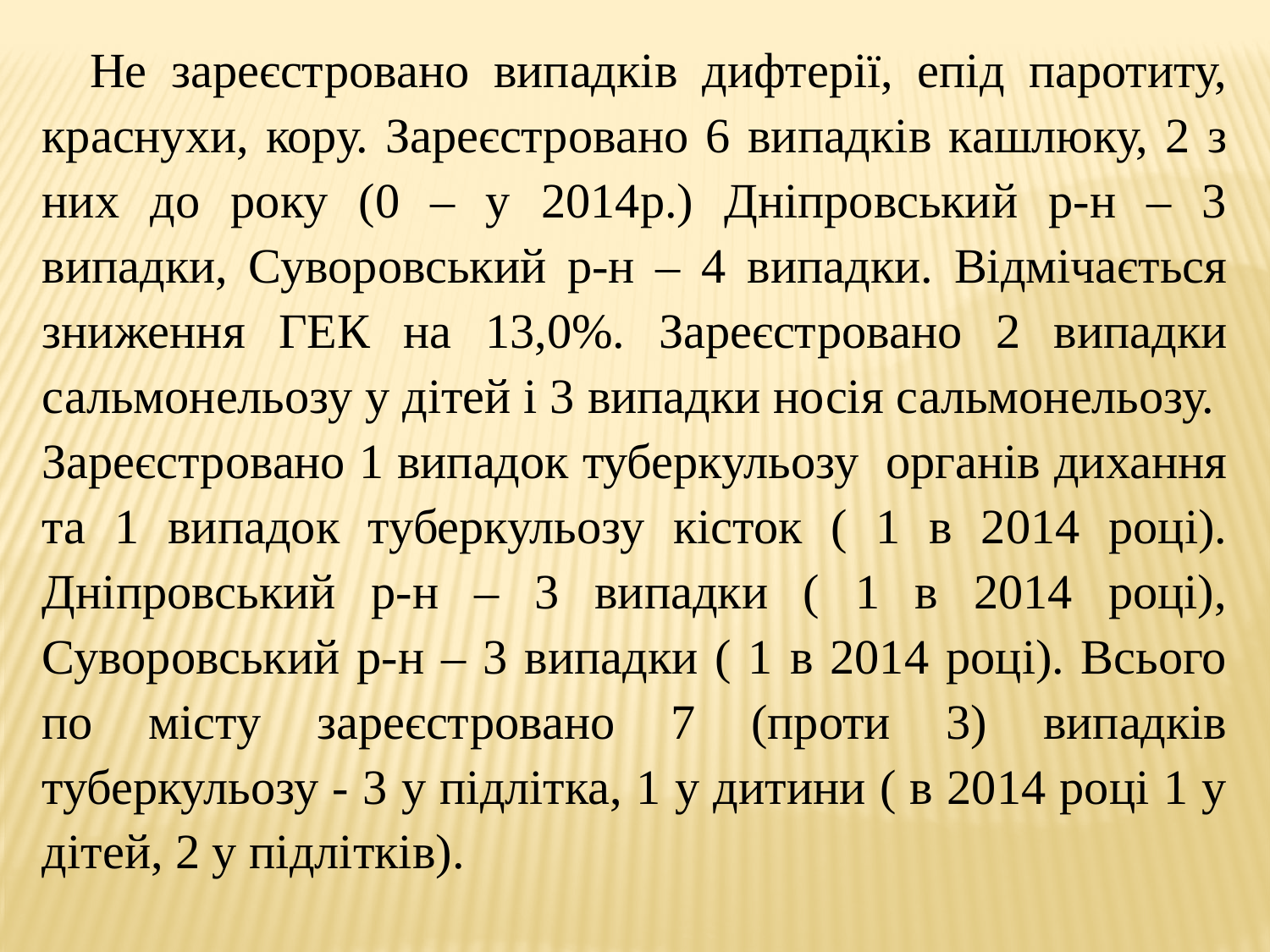

Не зареєстровано випадків дифтерії, епід паротиту, краснухи, кору. Зареєстровано 6 випадків кашлюку, 2 з них до року (0 – у 2014р.) Дніпровський р-н – 3 випадки, Суворовський р-н – 4 випадки. Відмічається зниження ГЕК на 13,0%. Зареєстровано 2 випадки сальмонельозу у дітей і 3 випадки носія сальмонельозу.  Зареєстровано 1 випадок туберкульозу  органів дихання та 1 випадок туберкульозу кісток ( 1 в 2014 році). Дніпровський р-н – 3 випадки ( 1 в 2014 році), Суворовський р-н – 3 випадки ( 1 в 2014 році). Всього по місту зареєстровано 7 (проти 3) випадків туберкульозу - 3 у підлітка, 1 у дитини ( в 2014 році 1 у дітей, 2 у підлітків).